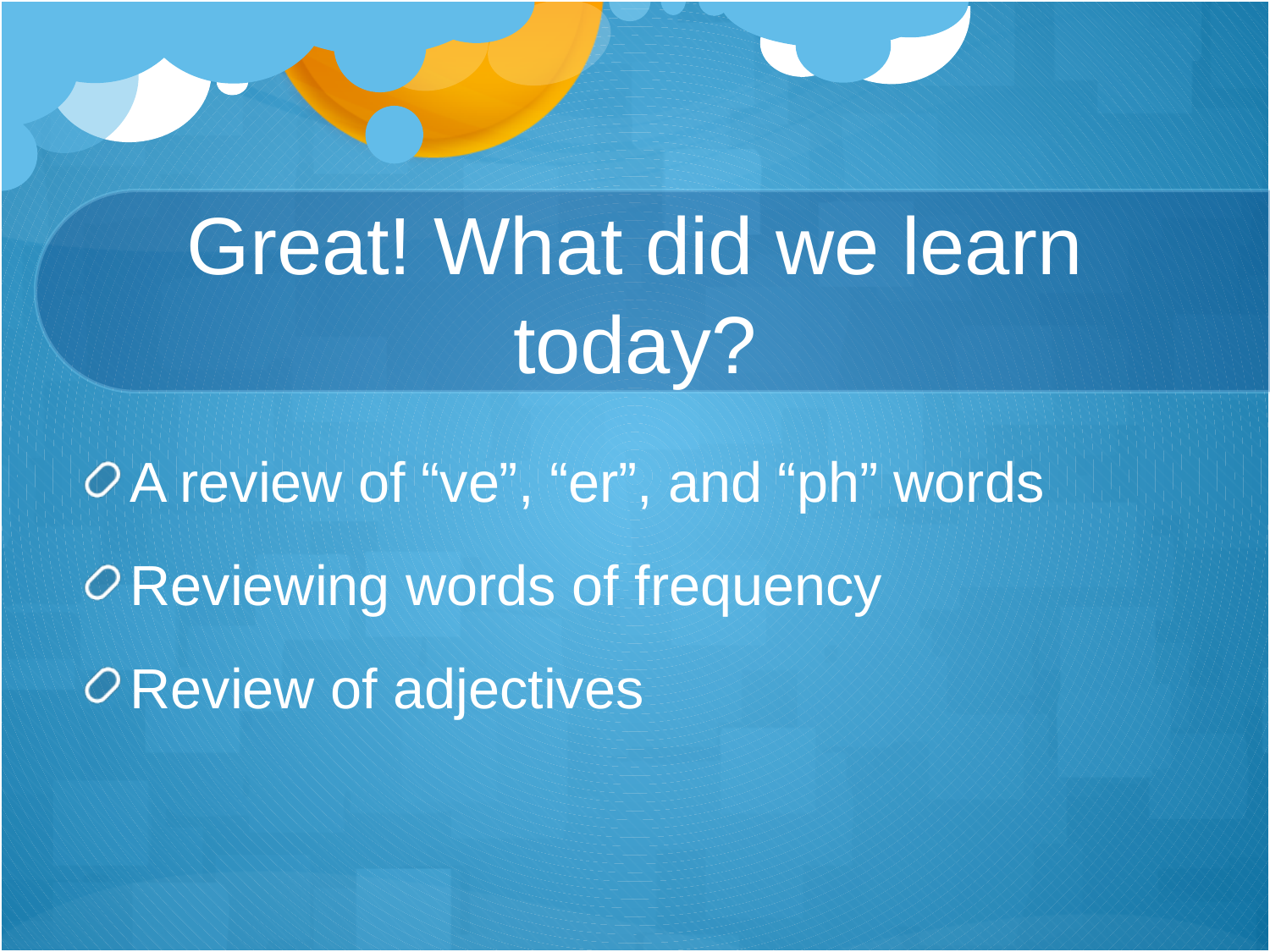

# Great! What did we learn today?
A review of “ve”, “er”, and “ph” words
Reviewing words of frequency
Review of adjectives